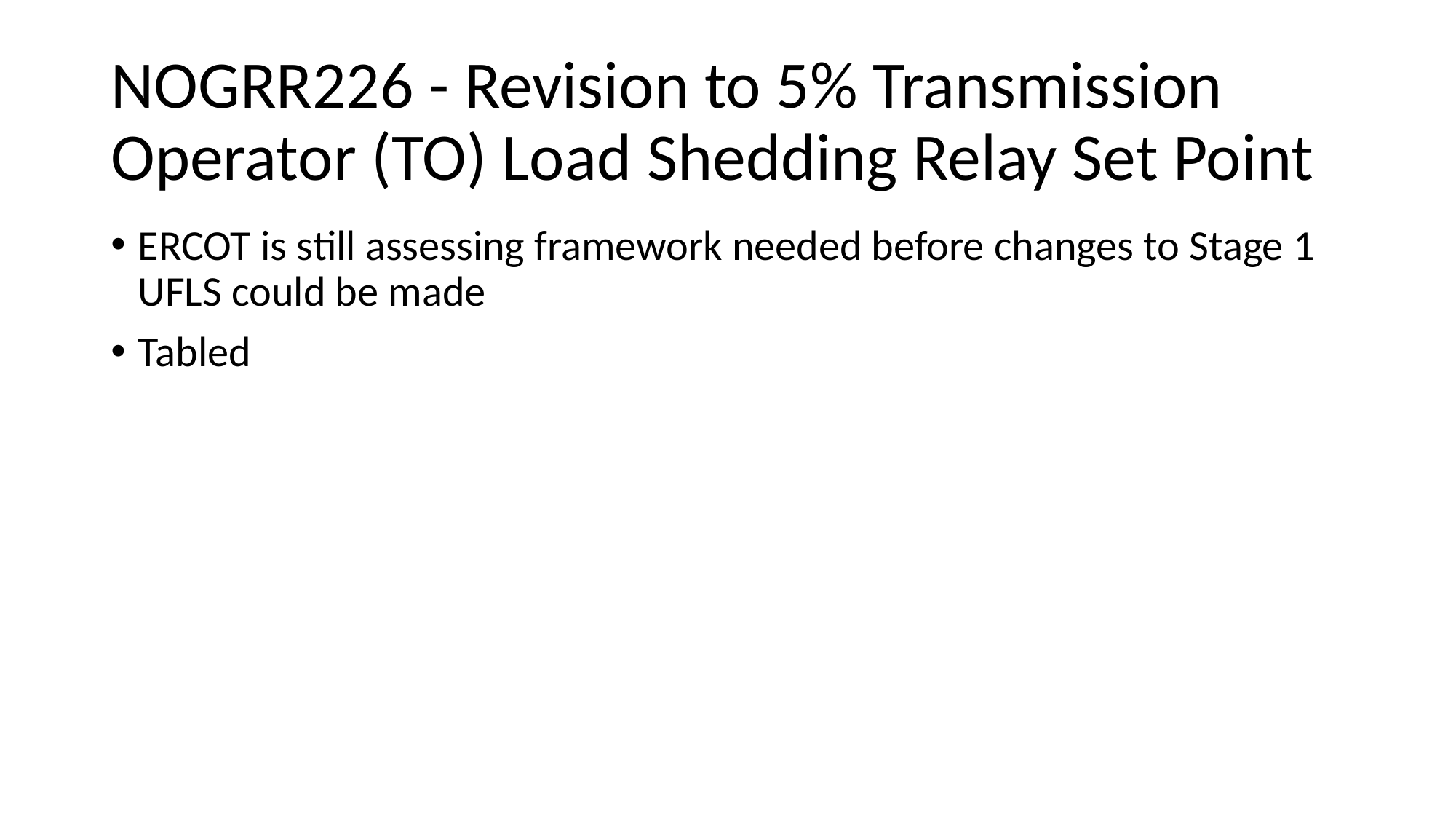

# NOGRR226 - Revision to 5% Transmission Operator (TO) Load Shedding Relay Set Point
ERCOT is still assessing framework needed before changes to Stage 1 UFLS could be made
Tabled